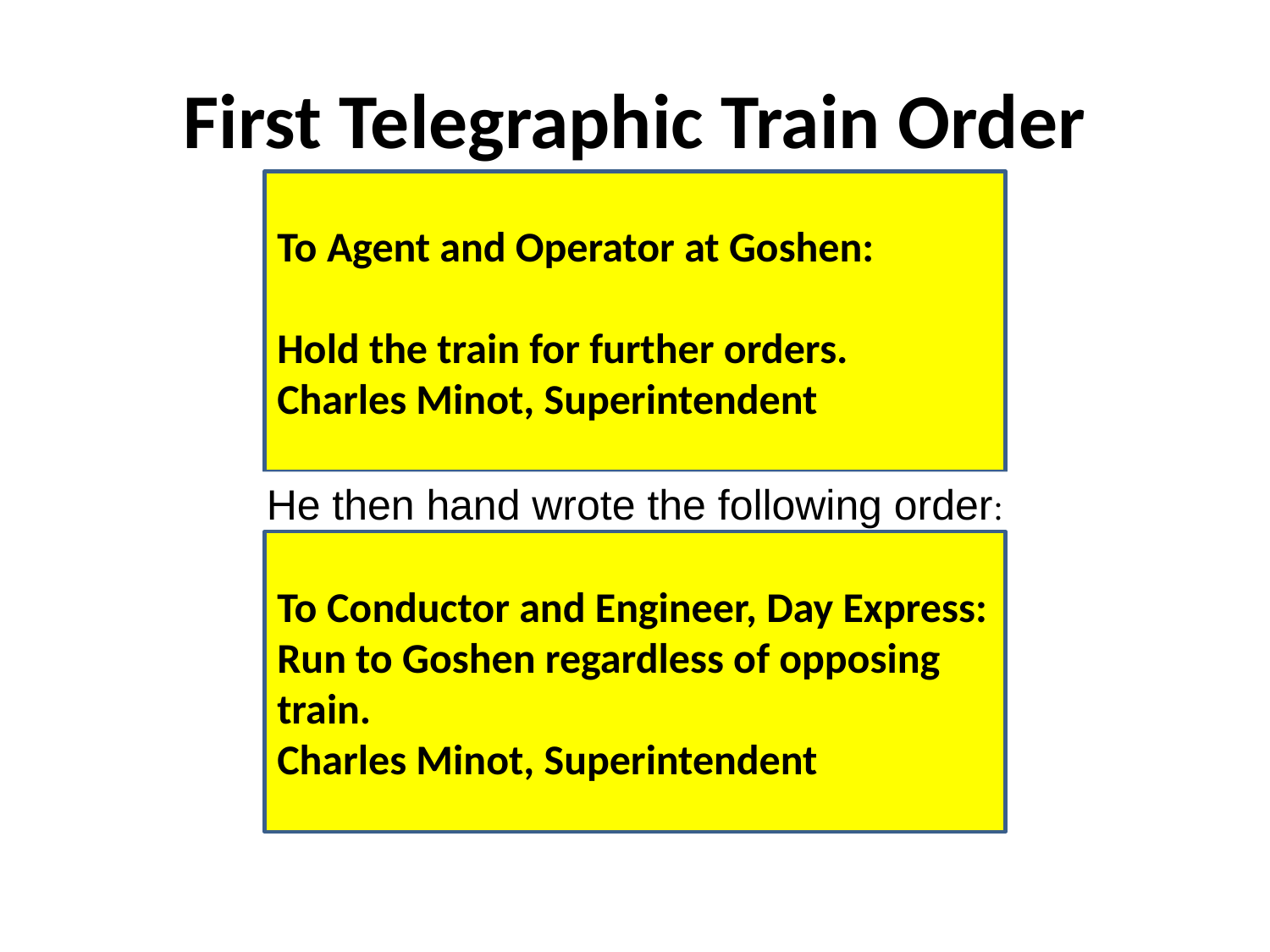

# First Telegraphic Train Order
To Agent and Operator at Goshen:

Hold the train for further orders.
Charles Minot, Superintendent

Superintendent Charles Minot of the Erie Railroad was on a train at Turner, New York waiting for a delayed eastbound train.
He wired Goshen, New York asking if the train had arrived yet.
Upon receiving a negative reply, he sent the following historic wire.

He then hand wrote the following order:
To Conductor and Engineer, Day Express:
Run to Goshen regardless of opposing train.
Charles Minot, Superintendent